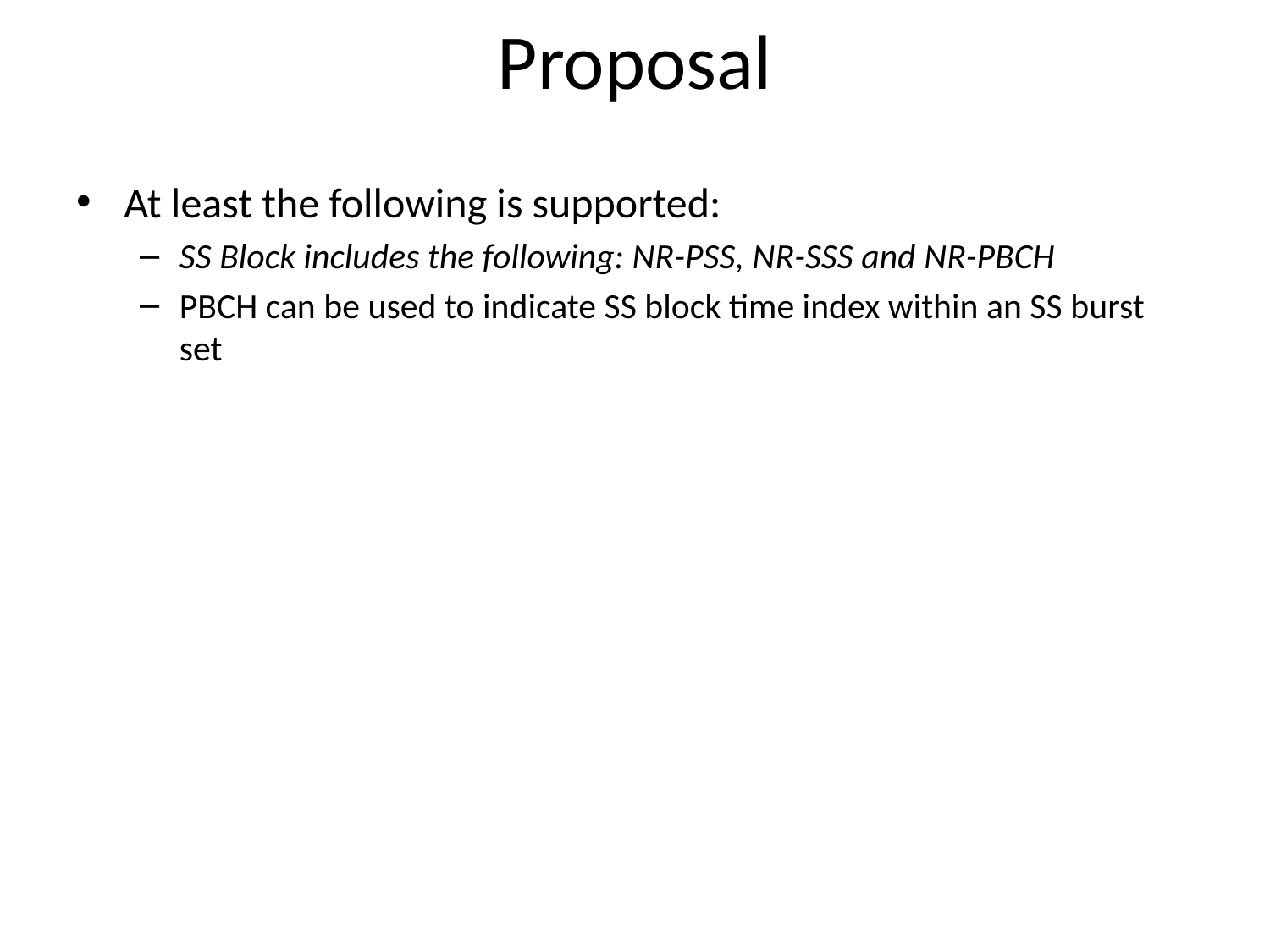

# Proposal
At least the following is supported:
SS Block includes the following: NR-PSS, NR-SSS and NR-PBCH
PBCH can be used to indicate SS block time index within an SS burst set